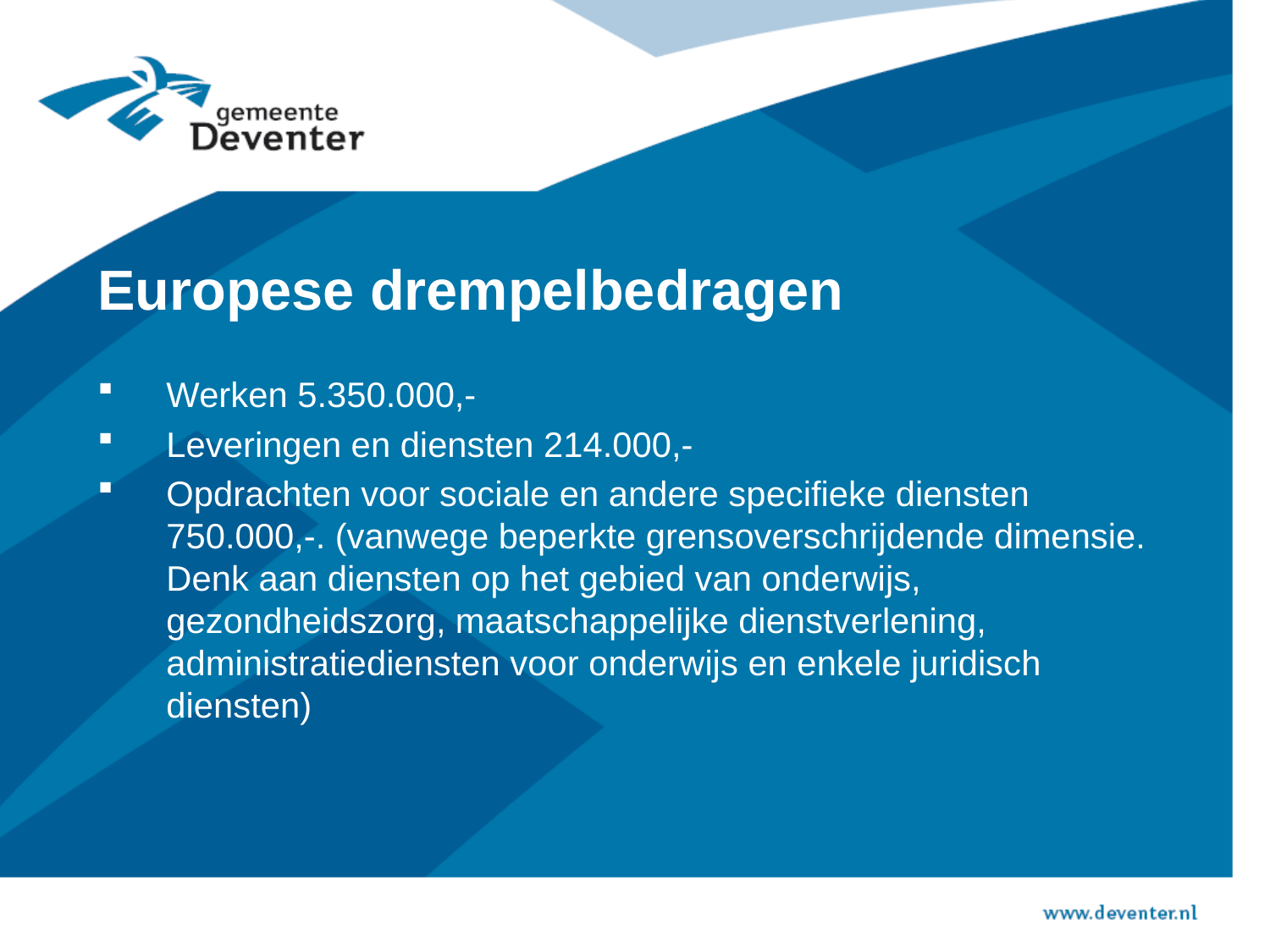

# Europese drempelbedragen
Werken 5.350.000,-
Leveringen en diensten 214.000,-
Opdrachten voor sociale en andere specifieke diensten 750.000,-. (vanwege beperkte grensoverschrijdende dimensie. Denk aan diensten op het gebied van onderwijs, gezondheidszorg, maatschappelijke dienstverlening, administratiediensten voor onderwijs en enkele juridisch diensten)